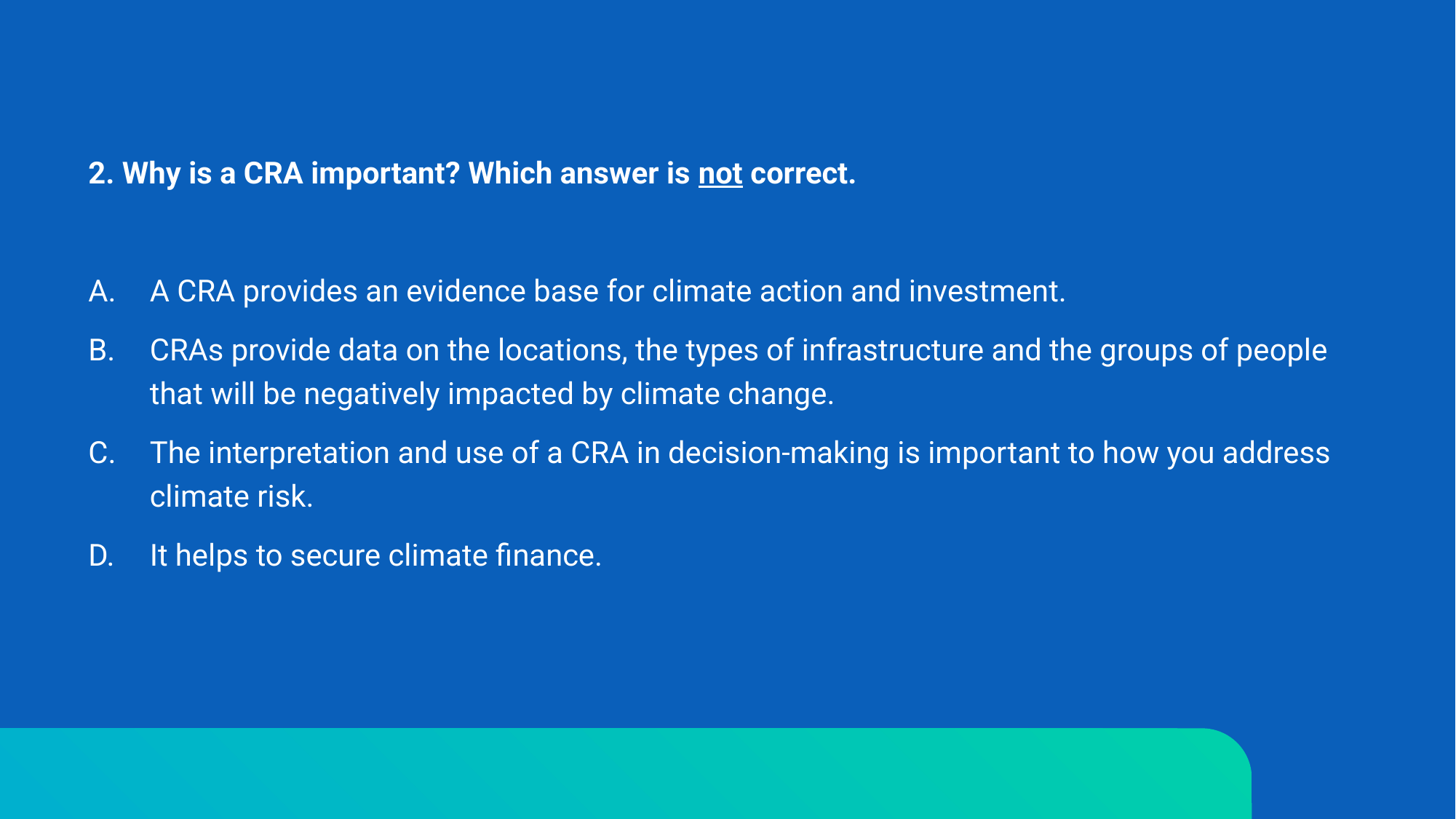

2. Why is a CRA important? Which answer is not correct.

A CRA provides an evidence base for climate action and investment.
CRAs provide data on the locations, the types of infrastructure and the groups of people that will be negatively impacted by climate change.
The interpretation and use of a CRA in decision-making is important to how you address climate risk.
It helps to secure climate finance.